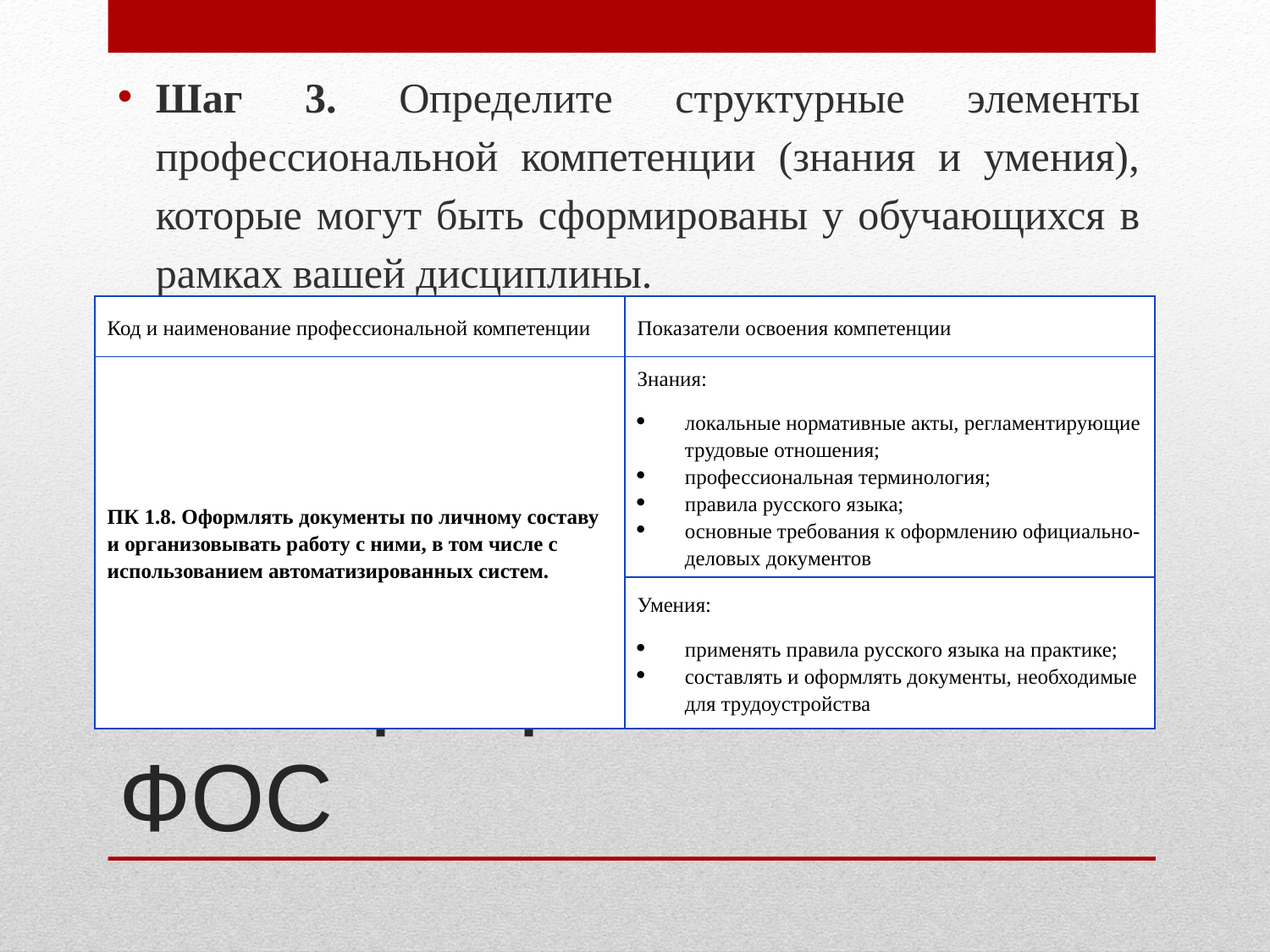

Шаг 3. Определите структурные элементы профессиональной компетенции (знания и умения), которые могут быть сформированы у обучающихся в рамках вашей дисциплины.

| Код и наименование профессиональной компетенции | Показатели освоения компетенции |
| --- | --- |
| ПК 1.8. Оформлять документы по личному составу и организовывать работу с ними, в том числе с использованием автоматизированных систем. | Знания: локальные нормативные акты, регламентирующие трудовые отношения; профессиональная терминология; правила русского языка; основные требования к оформлению официально-деловых документов |
|  | Умения: применять правила русского языка на практике; составлять и оформлять документы, необходимые для трудоустройства |
# План разработки ФОС